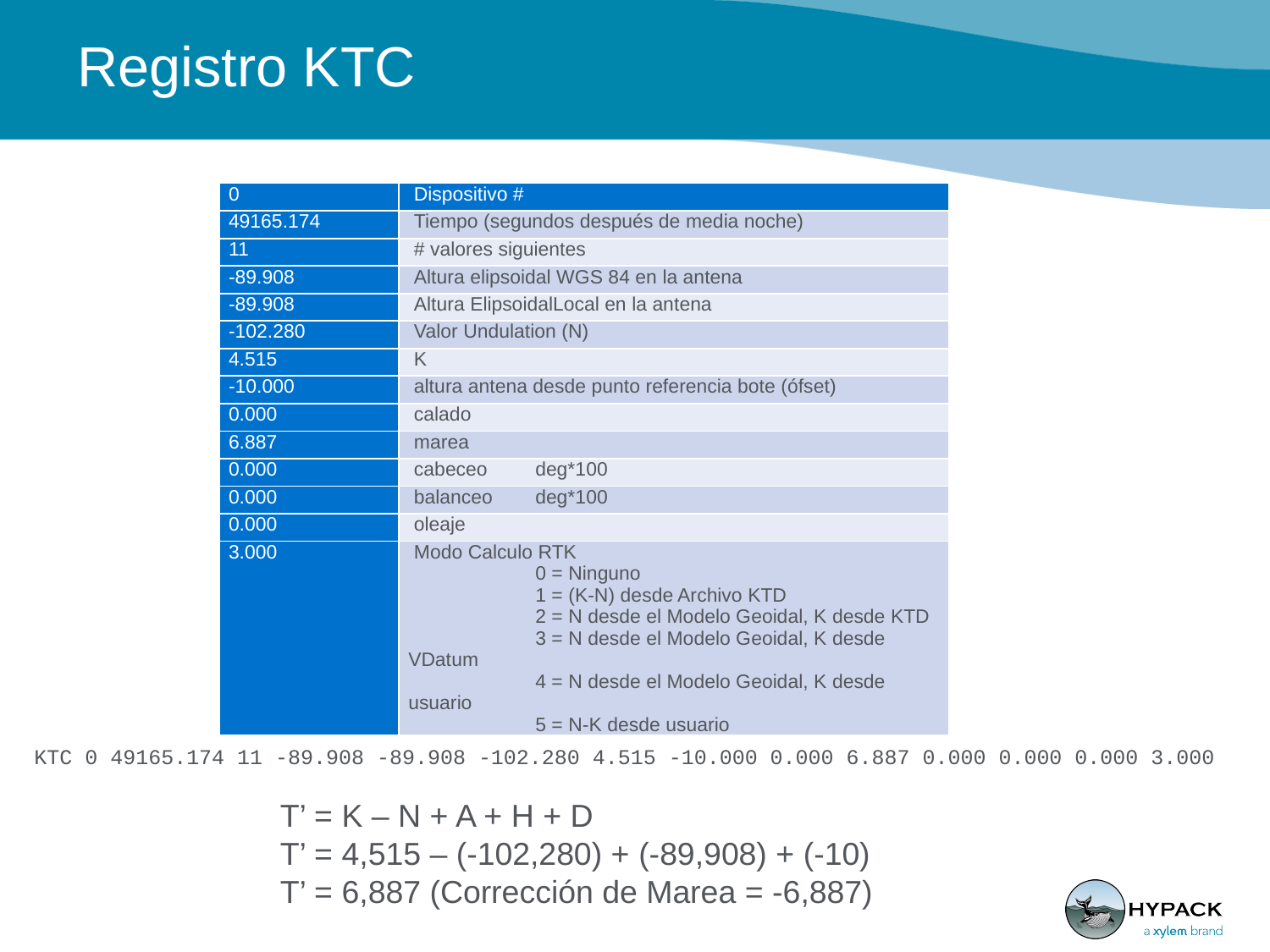

Registro KTC
| 0 | Dispositivo # |
| --- | --- |
| 49165.174 | Tiempo (segundos después de media noche) |
| 11 | # valores siguientes |
| -89.908 | Altura elipsoidal WGS 84 en la antena |
| -89.908 | Altura ElipsoidalLocal en la antena |
| -102.280 | Valor Undulation (N) |
| 4.515 | K |
| -10.000 | altura antena desde punto referencia bote (ófset) |
| 0.000 | calado |
| 6.887 | marea |
| 0.000 | cabeceo deg\*100 |
| 0.000 | balanceo deg\*100 |
| 0.000 | oleaje |
| 3.000 | Modo Calculo RTK 0 = Ninguno 1 = (K-N) desde Archivo KTD 2 = N desde el Modelo Geoidal, K desde KTD 3 = N desde el Modelo Geoidal, K desde VDatum 4 = N desde el Modelo Geoidal, K desde usuario 5 = N-K desde usuario |
KTC 0 49165.174 11 -89.908 -89.908 -102.280 4.515 -10.000 0.000 6.887 0.000 0.000 0.000 3.000
T’ = K – N + A + H + D
T’ = 4,515 – (-102,280) + (-89,908) + (-10)
T’ = 6,887 (Corrección de Marea = -6,887)